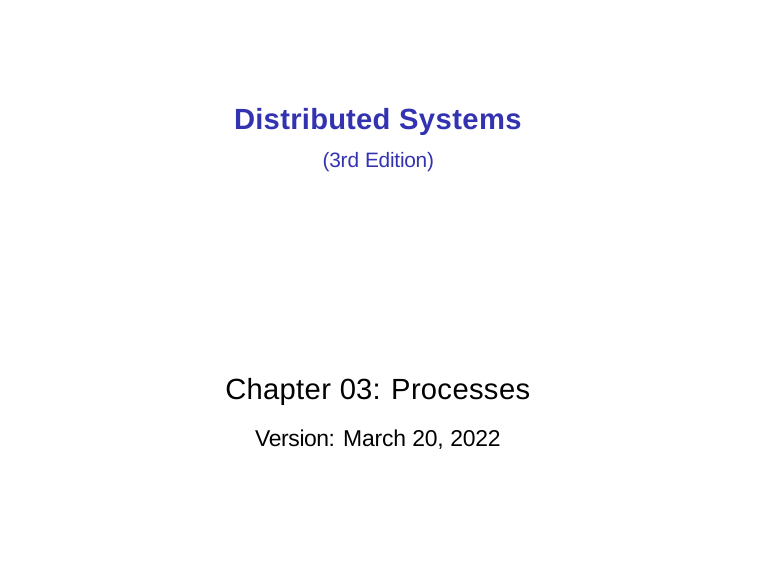

Distributed Systems
(3rd Edition)
Chapter 03: Processes
Version: March 20, 2022